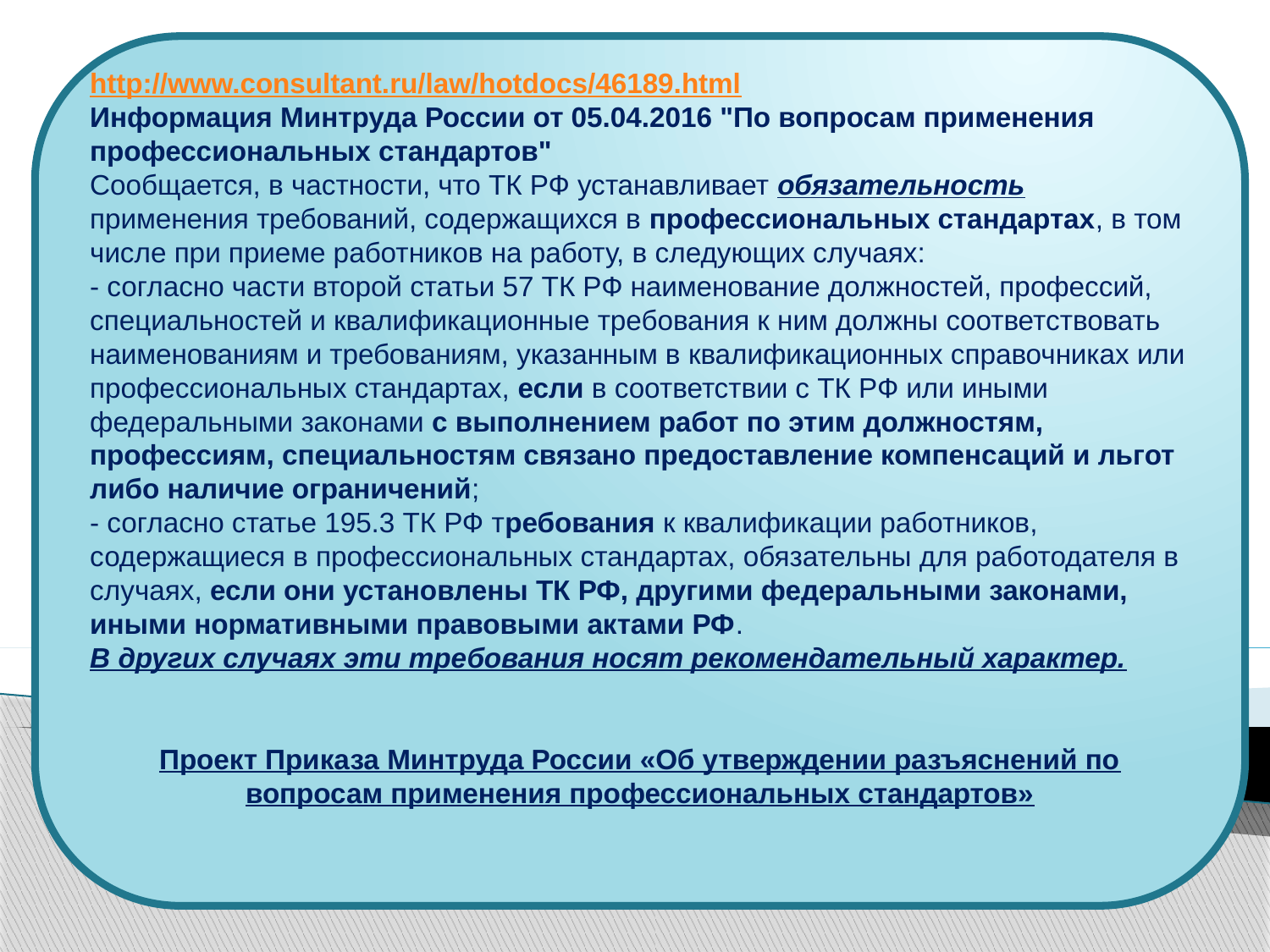

http://www.consultant.ru/law/hotdocs/46189.html
Информация Минтруда России от 05.04.2016 "По вопросам применения профессиональных стандартов"
Сообщается, в частности, что ТК РФ устанавливает обязательность применения требований, содержащихся в профессиональных стандартах, в том числе при приеме работников на работу, в следующих случаях:
- согласно части второй статьи 57 ТК РФ наименование должностей, профессий, специальностей и квалификационные требования к ним должны соответствовать наименованиям и требованиям, указанным в квалификационных справочниках или профессиональных стандартах, если в соответствии с ТК РФ или иными федеральными законами с выполнением работ по этим должностям, профессиям, специальностям связано предоставление компенсаций и льгот либо наличие ограничений;
- согласно статье 195.3 ТК РФ требования к квалификации работников, содержащиеся в профессиональных стандартах, обязательны для работодателя в случаях, если они установлены ТК РФ, другими федеральными законами, иными нормативными правовыми актами РФ.
В других случаях эти требования носят рекомендательный характер.

Проект Приказа Минтруда России «Об утверждении разъяснений по вопросам применения профессиональных стандартов»